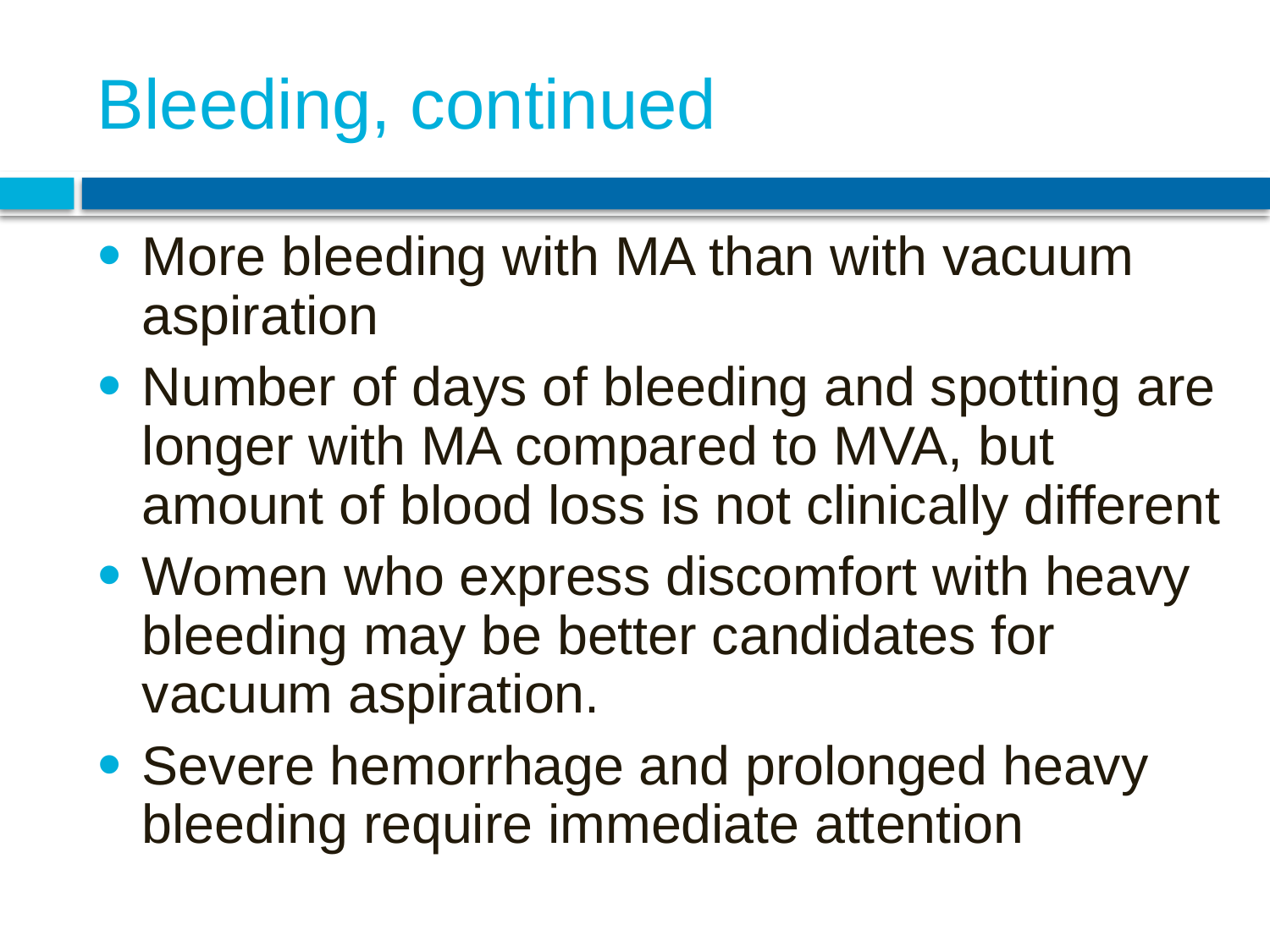

# Bleeding, continued
More bleeding with MA than with vacuum aspiration
Number of days of bleeding and spotting are longer with MA compared to MVA, but amount of blood loss is not clinically different
Women who express discomfort with heavy bleeding may be better candidates for vacuum aspiration.
Severe hemorrhage and prolonged heavy bleeding require immediate attention